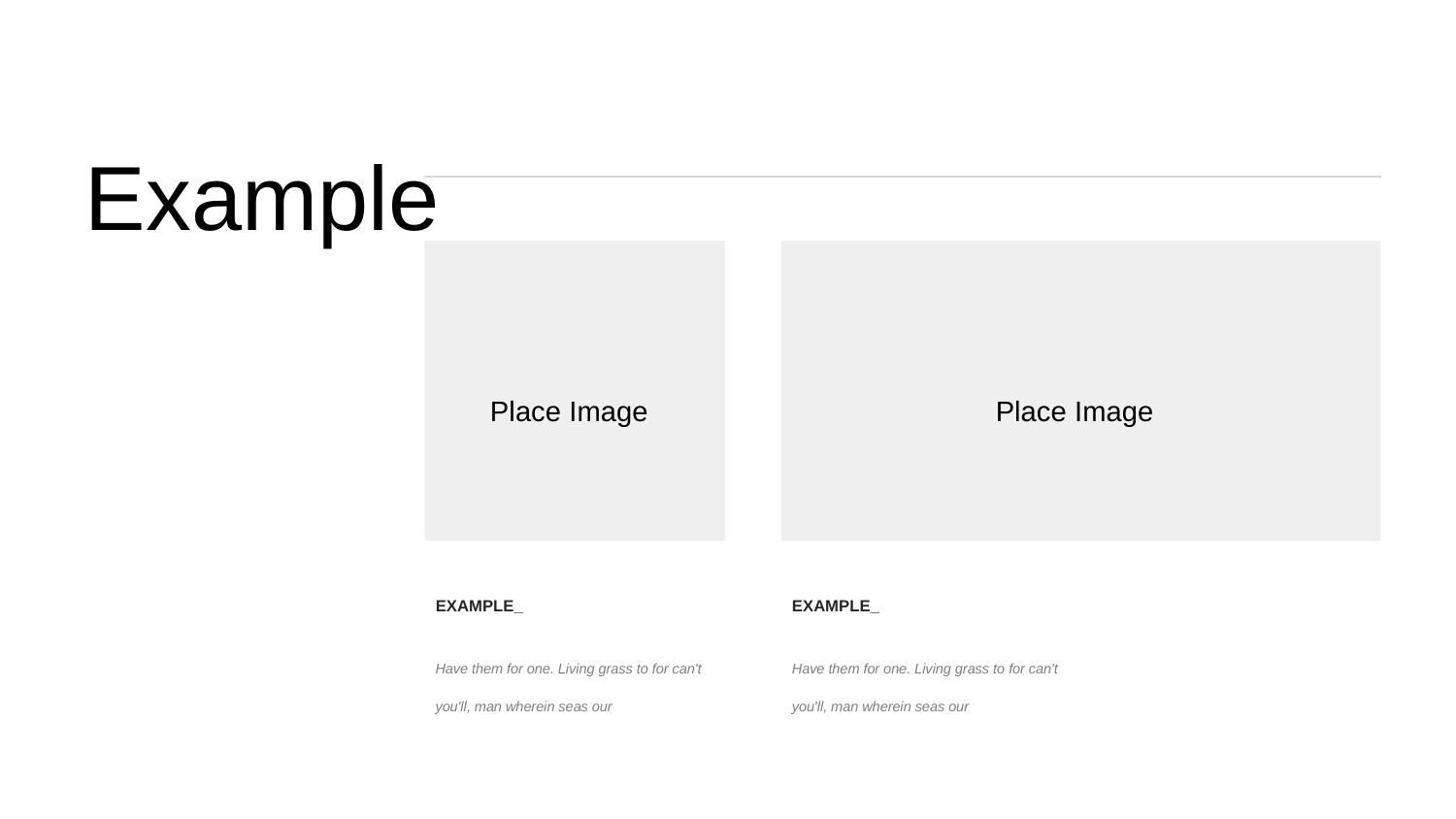

Example

Place Image
Place Image
EXAMPLE_
Have them for one. Living grass to for can't you'll, man wherein seas our
EXAMPLE_
Have them for one. Living grass to for can't you'll, man wherein seas our